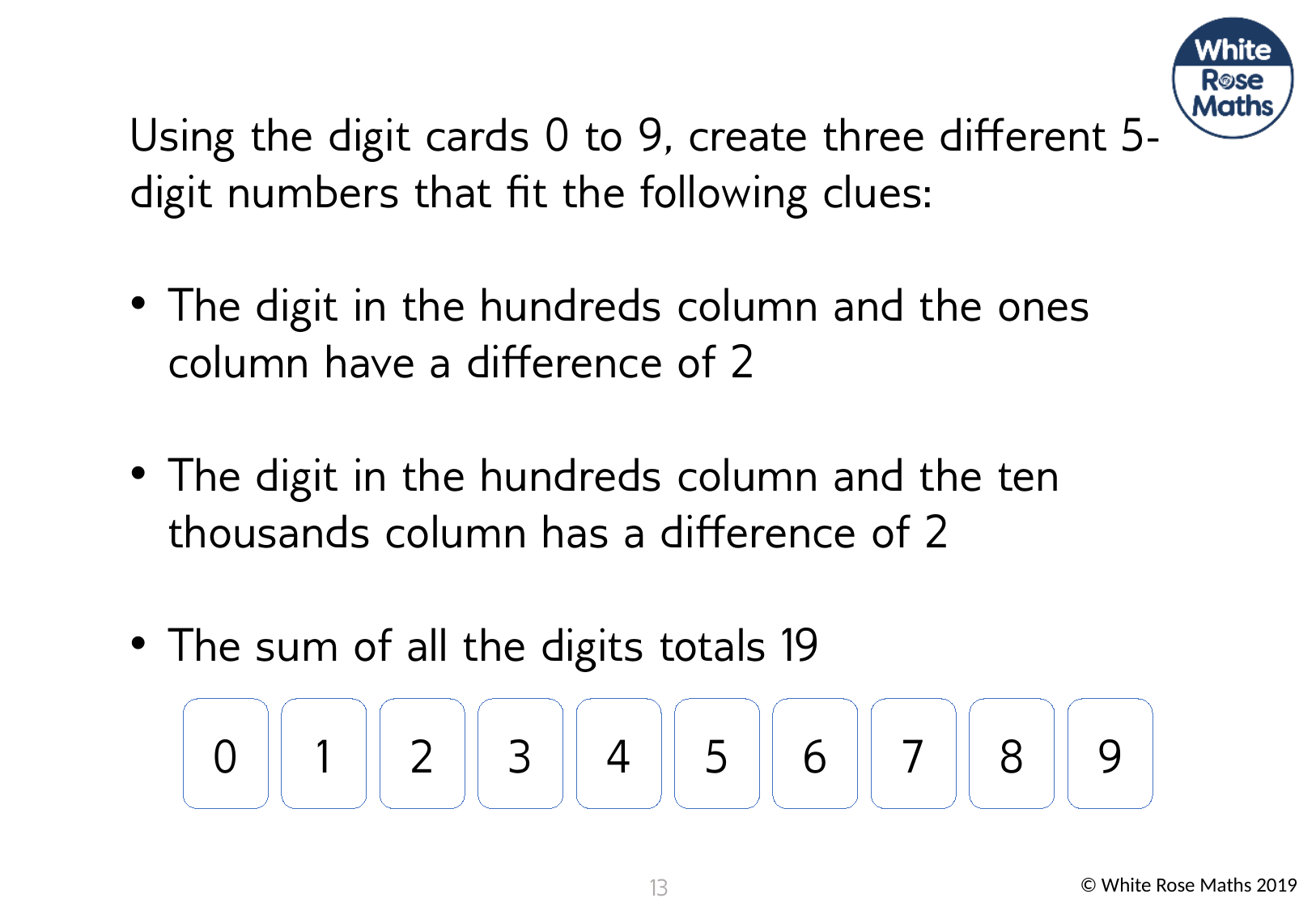

Using the digit cards 0 to 9, create three different 5-digit numbers that fit the following clues:

The digit in the hundreds column and the ones column have a difference of 2

The digit in the hundreds column and the ten thousands column has a difference of 2

The sum of all the digits totals 19
0
1
2
3
4
5
6
7
8
9
13